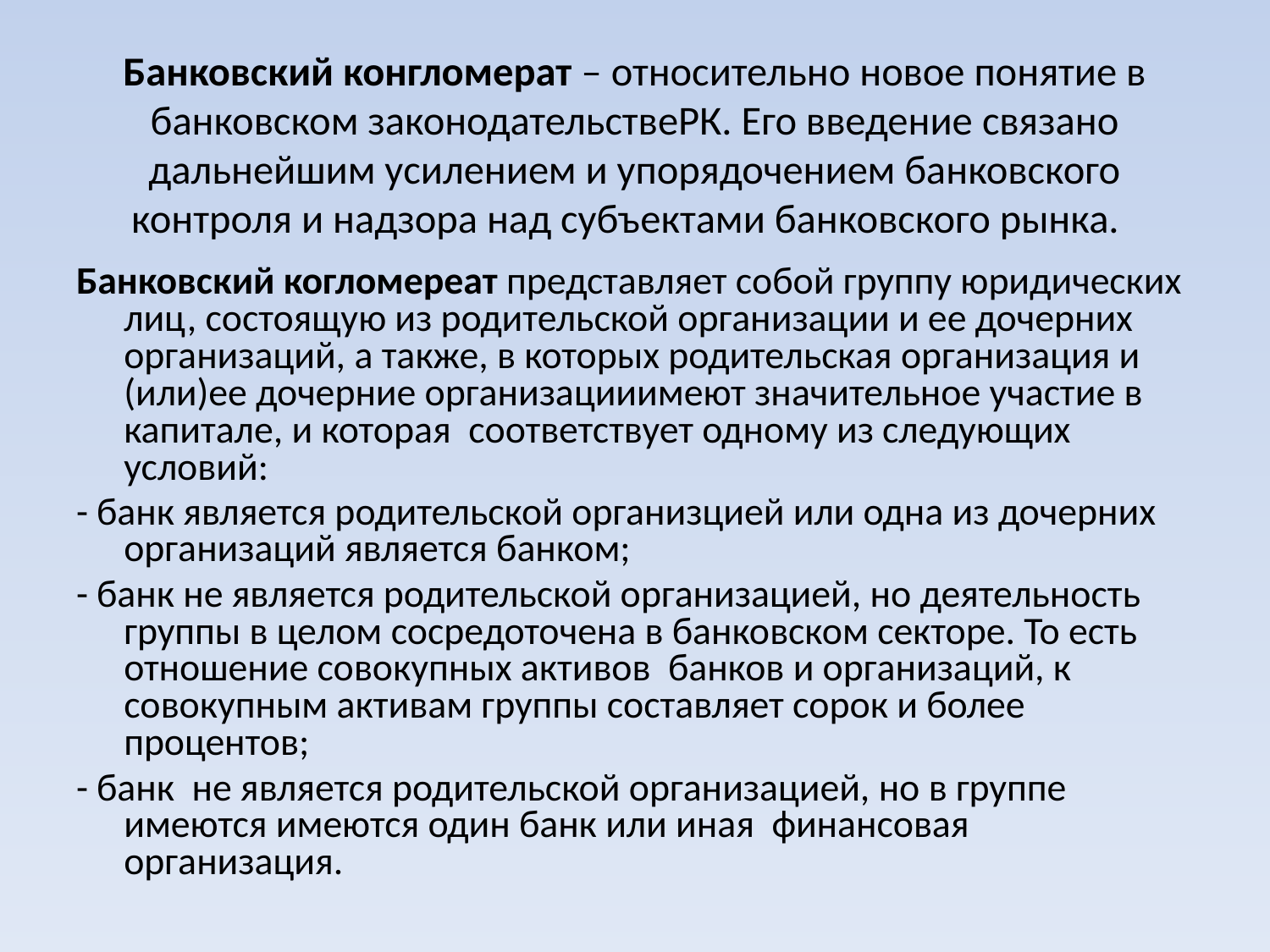

# Банковский конгломерат – относительно новое понятие в банковском законодательствеРК. Его введение связано дальнейшим усилением и упорядочением банковского контроля и надзора над субъектами банковского рынка.
Банковский когломереат представляет собой группу юридических лиц, состоящую из родительской организации и ее дочерних организаций, а также, в которых родительская организация и (или)ее дочерние организацииимеют значительное участие в капитале, и которая  соответствует одному из следующих условий:
- банк является родительской организцией или одна из дочерних организаций является банком;
- банк не является родительской организацией, но деятельность группы в целом сосредоточена в банковском секторе. То есть отношение совокупных активов  банков и организаций, к совокупным активам группы составляет сорок и более процентов;
- банк  не является родительской организацией, но в группе имеются имеются один банк или иная  финансовая организация.